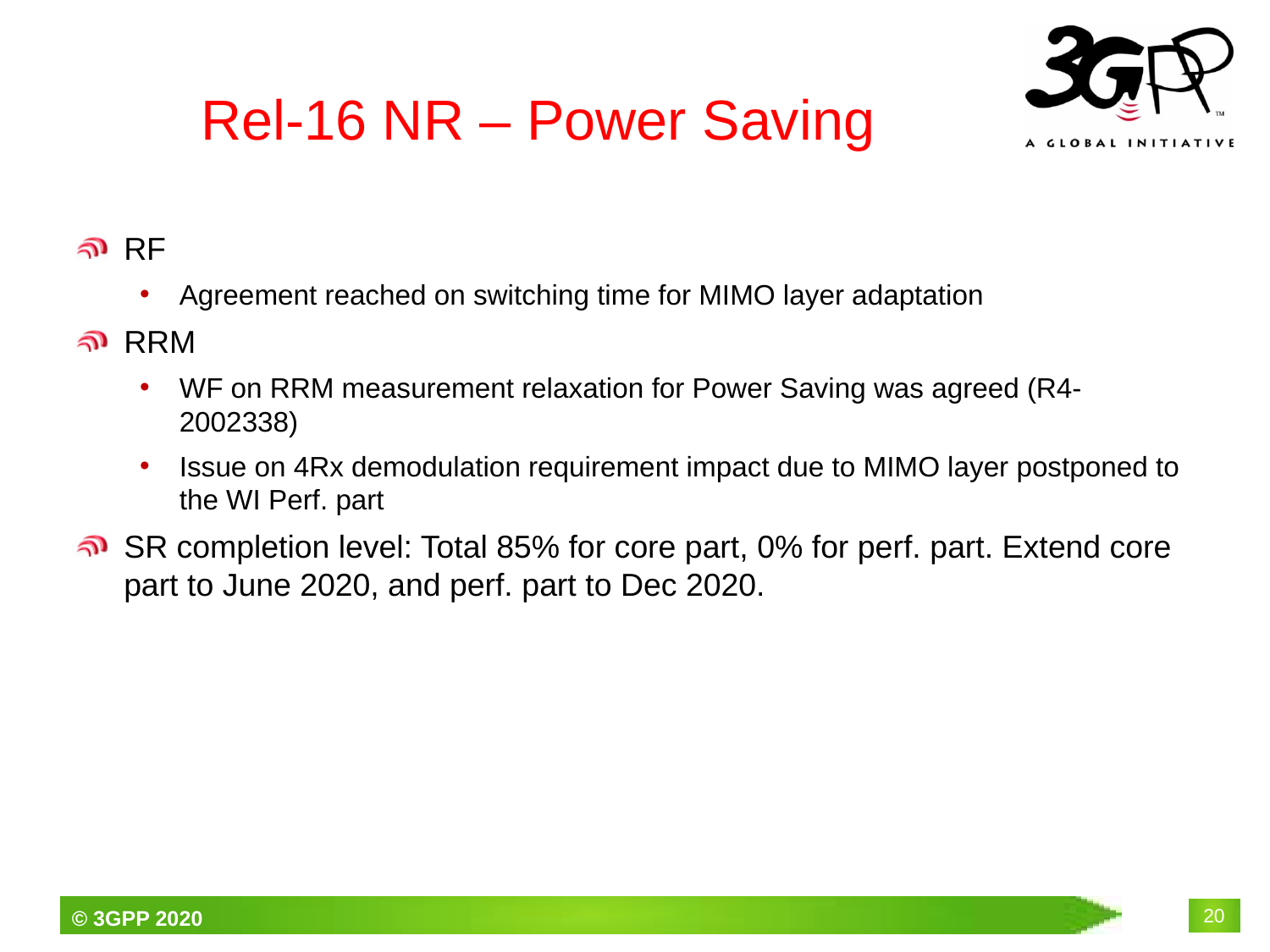

# Rel-16 NR – Power Saving
RF
Agreement reached on switching time for MIMO layer adaptation
RRM
WF on RRM measurement relaxation for Power Saving was agreed (R4-2002338)
Issue on 4Rx demodulation requirement impact due to MIMO layer postponed to the WI Perf. part
SR completion level: Total 85% for core part, 0% for perf. part. Extend core part to June 2020, and perf. part to Dec 2020.